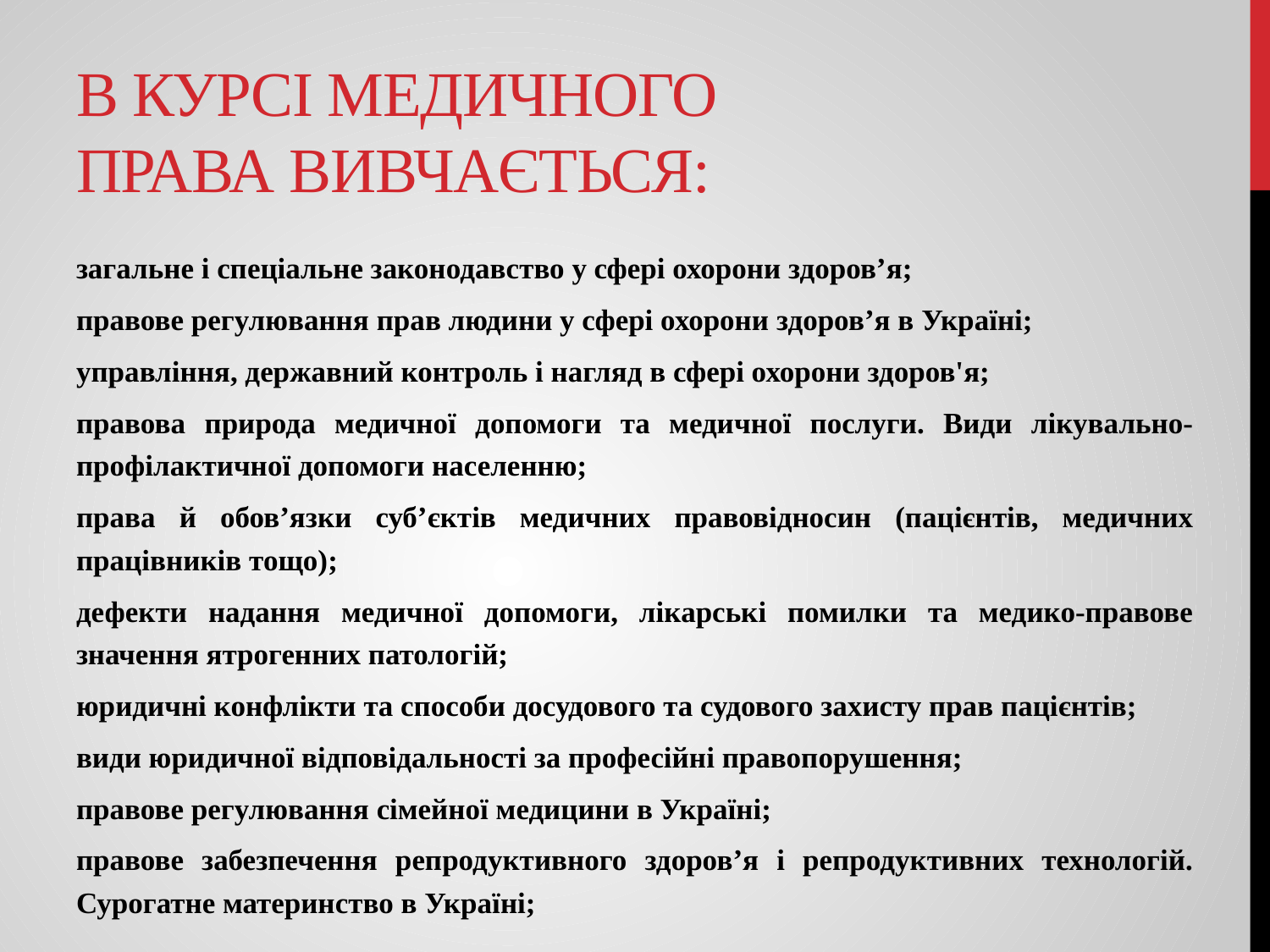

# В курсі Медичного права вивчається:
загальне і спеціальне законодавство у сфері охорони здоров’я;
правове регулювання прав людини у сфері охорони здоров’я в Україні;
управління, державний контроль і нагляд в сфері охорони здоров'я;
правова природа медичної допомоги та медичної послуги. Види лікувально-профілактичної допомоги населенню;
права й обов’язки суб’єктів медичних правовідносин (пацієнтів, медичних працівників тощо);
дефекти надання медичної допомоги, лікарські помилки та медико-правове значення ятрогенних патологій;
юридичні конфлікти та способи досудового та судового захисту прав пацієнтів;
види юридичної відповідальності за професійні правопорушення;
правове регулювання сімейної медицини в Україні;
правове забезпечення репродуктивного здоров’я і репродуктивних технологій. Сурогатне материнство в Україні;